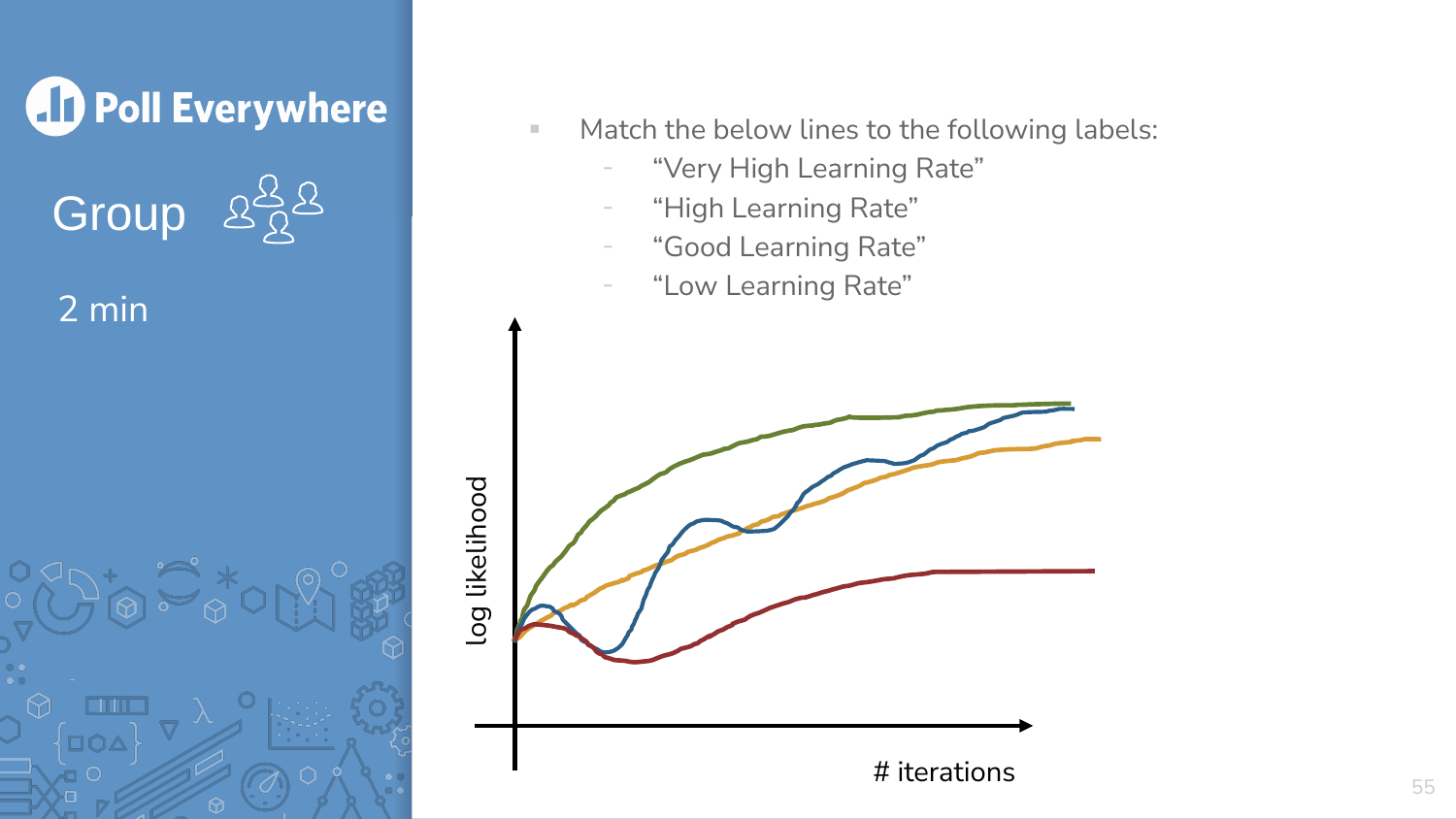

Match the below lines to the following labels:
“Very High Learning Rate”
“High Learning Rate”
“Good Learning Rate”
“Low Learning Rate”
# 2 min

log likelihood

# iterations

55